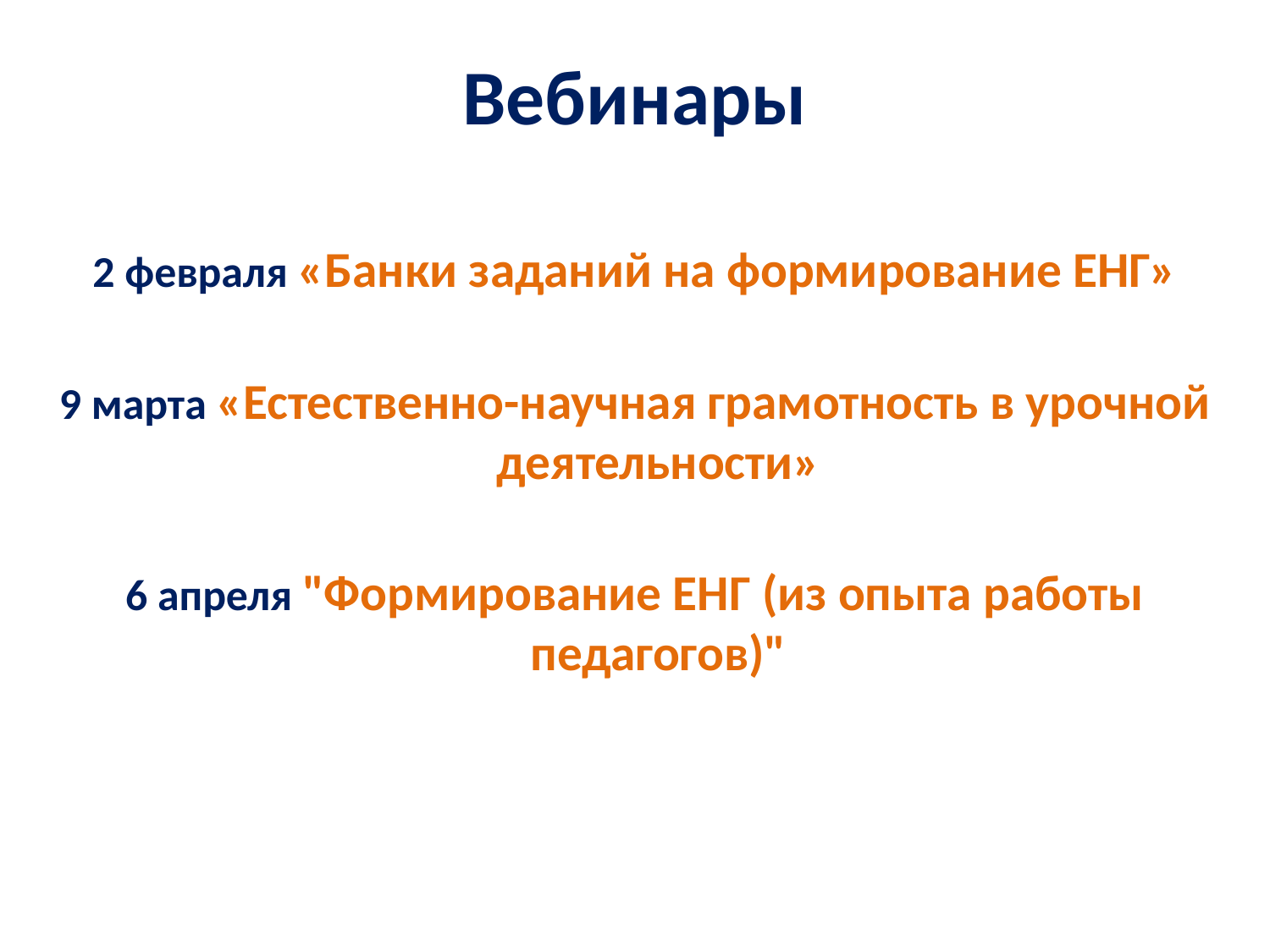

# Вебинары
2 февраля «Банки заданий на формирование ЕНГ»

9 марта «Естественно-научная грамотность в урочной деятельности»

6 апреля "Формирование ЕНГ (из опыта работы педагогов)"
2